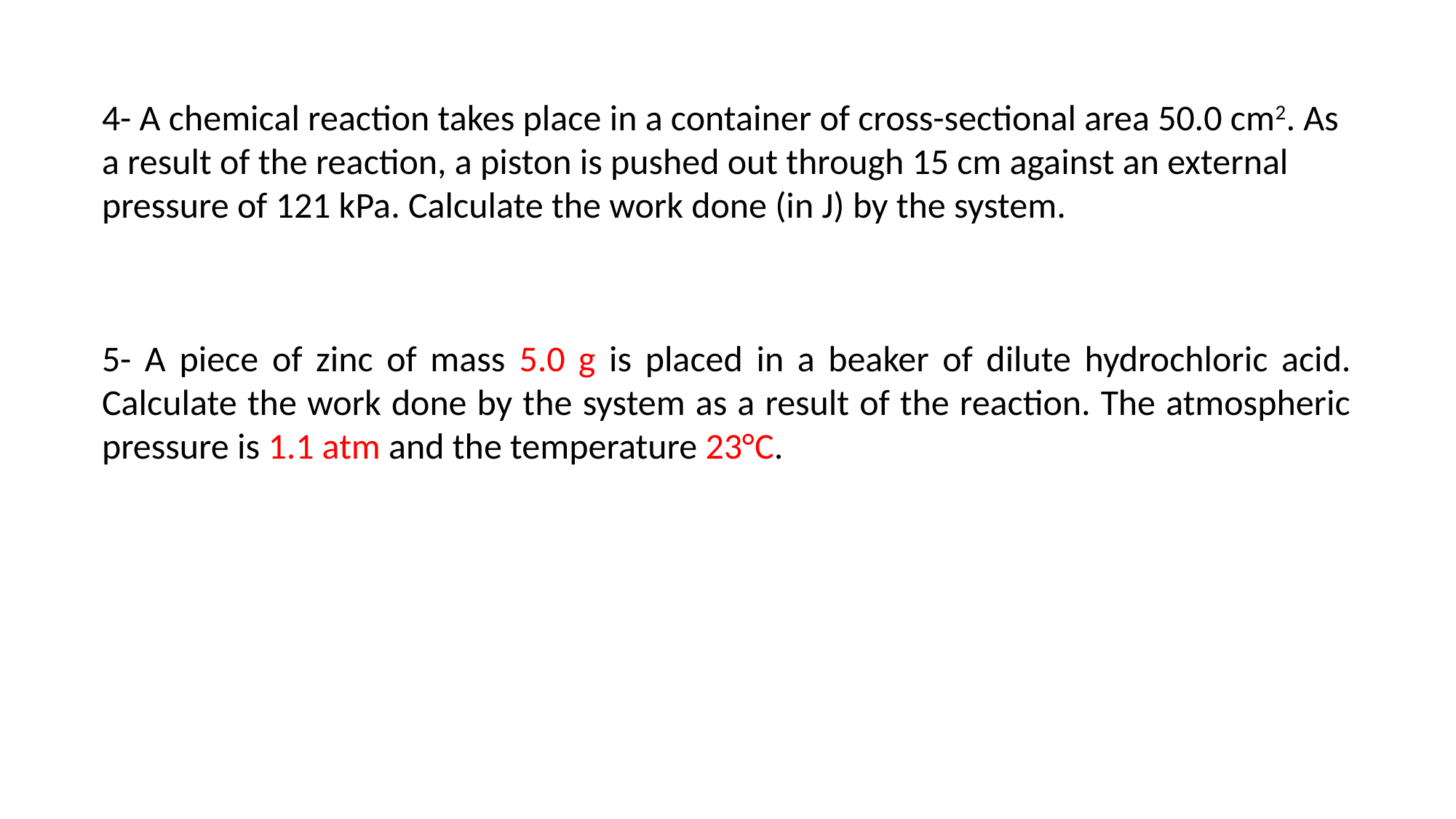

4- A chemical reaction takes place in a container of cross-sectional area 50.0 cm2. As a result of the reaction, a piston is pushed out through 15 cm against an external pressure of 121 kPa. Calculate the work done (in J) by the system.

5- A piece of zinc of mass 5.0 g is placed in a beaker of dilute hydrochloric acid. Calculate the work done by the system as a result of the reaction. The atmospheric pressure is 1.1 atm and the temperature 23°C.